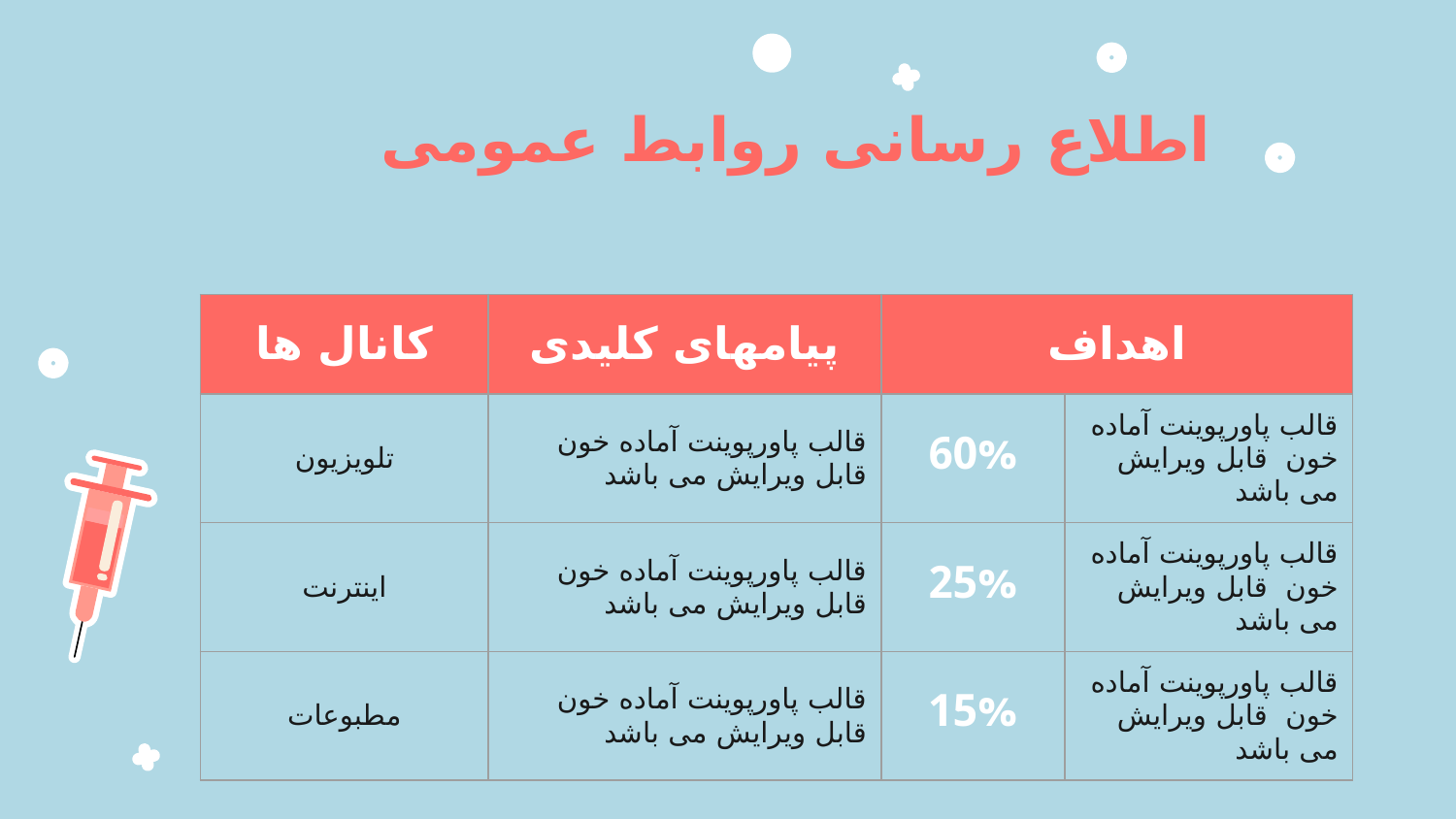

# اطلاع رسانی روابط عمومی
| کانال ها | پیامهای کلیدی | اهداف |  |
| --- | --- | --- | --- |
| تلویزیون | قالب پاورپوینت آماده خون قابل ویرایش می باشد | 60% | قالب پاورپوینت آماده خون قابل ویرایش می باشد |
| اینترنت | قالب پاورپوینت آماده خون قابل ویرایش می باشد | 25% | قالب پاورپوینت آماده خون قابل ویرایش می باشد |
| مطبوعات | قالب پاورپوینت آماده خون قابل ویرایش می باشد | 15% | قالب پاورپوینت آماده خون قابل ویرایش می باشد |